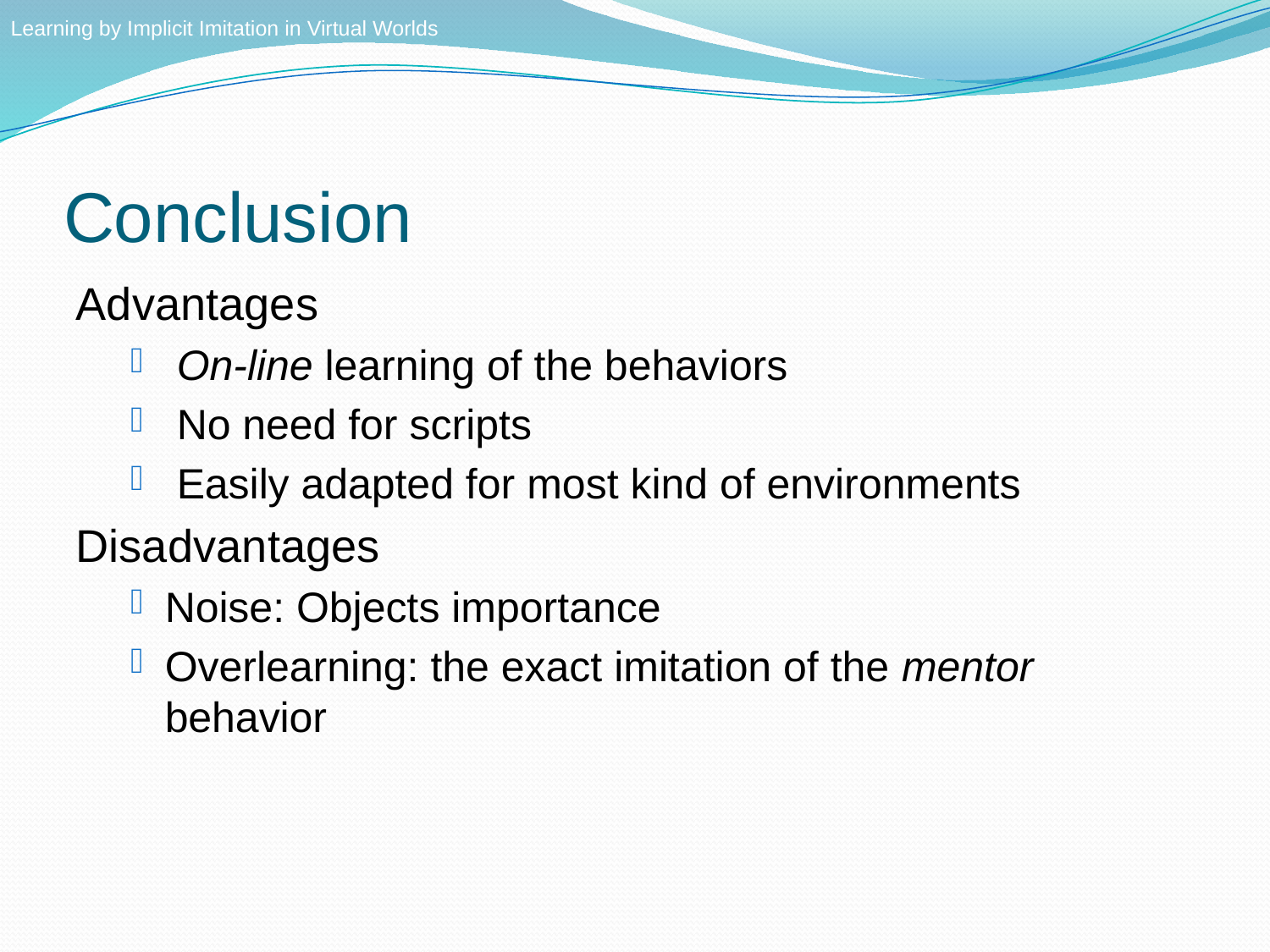

Learning by Implicit Imitation in Virtual Worlds
# Conclusion
Advantages
 On-line learning of the behaviors
 No need for scripts
 Easily adapted for most kind of environments
Disadvantages
Noise: Objects importance
Overlearning: the exact imitation of the mentor behavior